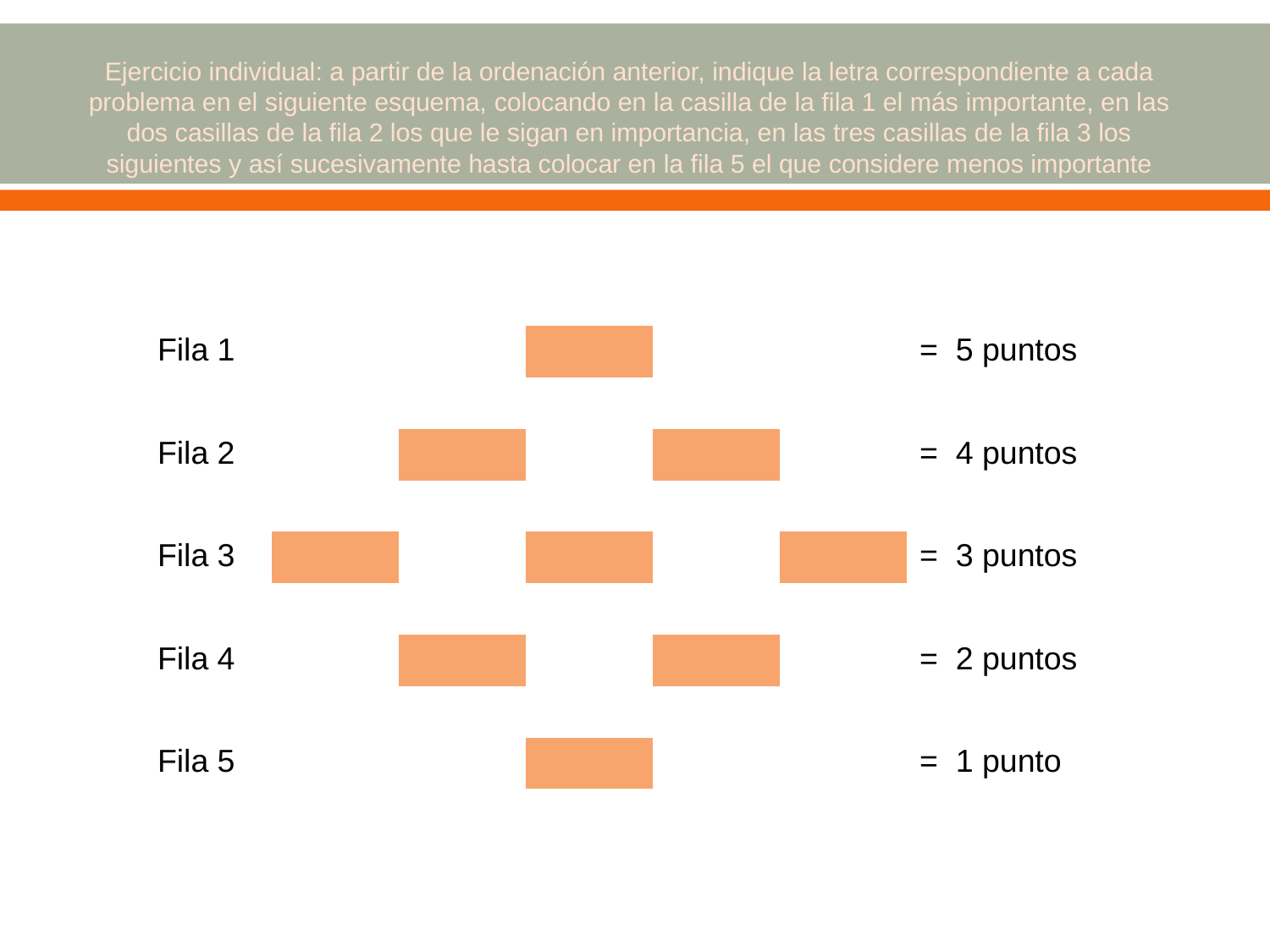

# Ejercicio individual: a partir de la ordenación anterior, indique la letra correspondiente a cada problema en el siguiente esquema, colocando en la casilla de la fila 1 el más importante, en las dos casillas de la fila 2 los que le sigan en importancia, en las tres casillas de la fila 3 los siguientes y así sucesivamente hasta colocar en la fila 5 el que considere menos importante
| Fila 1 |  |  |  |  |  | = 5 puntos |
| --- | --- | --- | --- | --- | --- | --- |
|  |  |  |  |  |  |  |
| Fila 2 |  |  |  |  |  | = 4 puntos |
|  |  |  |  |  |  |  |
| Fila 3 |  |  |  |  |  | = 3 puntos |
|  |  |  |  |  |  |  |
| Fila 4 |  |  |  |  |  | = 2 puntos |
|  |  |  |  |  |  |  |
| Fila 5 |  |  |  |  |  | = 1 punto |